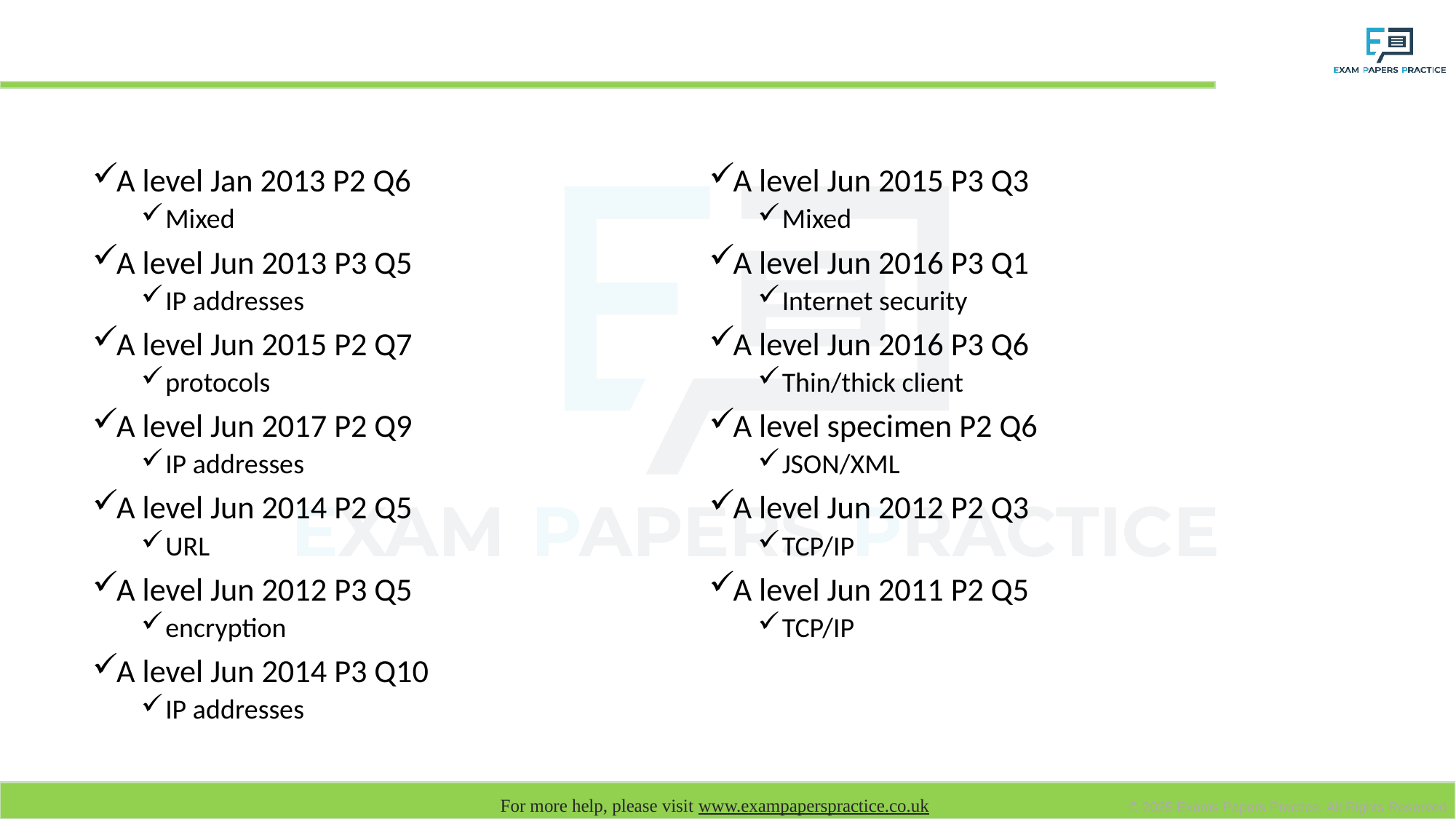

# Past papers - Internet
A level Jan 2013 P2 Q6
Mixed
A level Jun 2013 P3 Q5
IP addresses
A level Jun 2015 P2 Q7
protocols
A level Jun 2017 P2 Q9
IP addresses
A level Jun 2014 P2 Q5
URL
A level Jun 2012 P3 Q5
encryption
A level Jun 2014 P3 Q10
IP addresses
A level Jun 2015 P3 Q3
Mixed
A level Jun 2016 P3 Q1
Internet security
A level Jun 2016 P3 Q6
Thin/thick client
A level specimen P2 Q6
JSON/XML
A level Jun 2012 P2 Q3
TCP/IP
A level Jun 2011 P2 Q5
TCP/IP